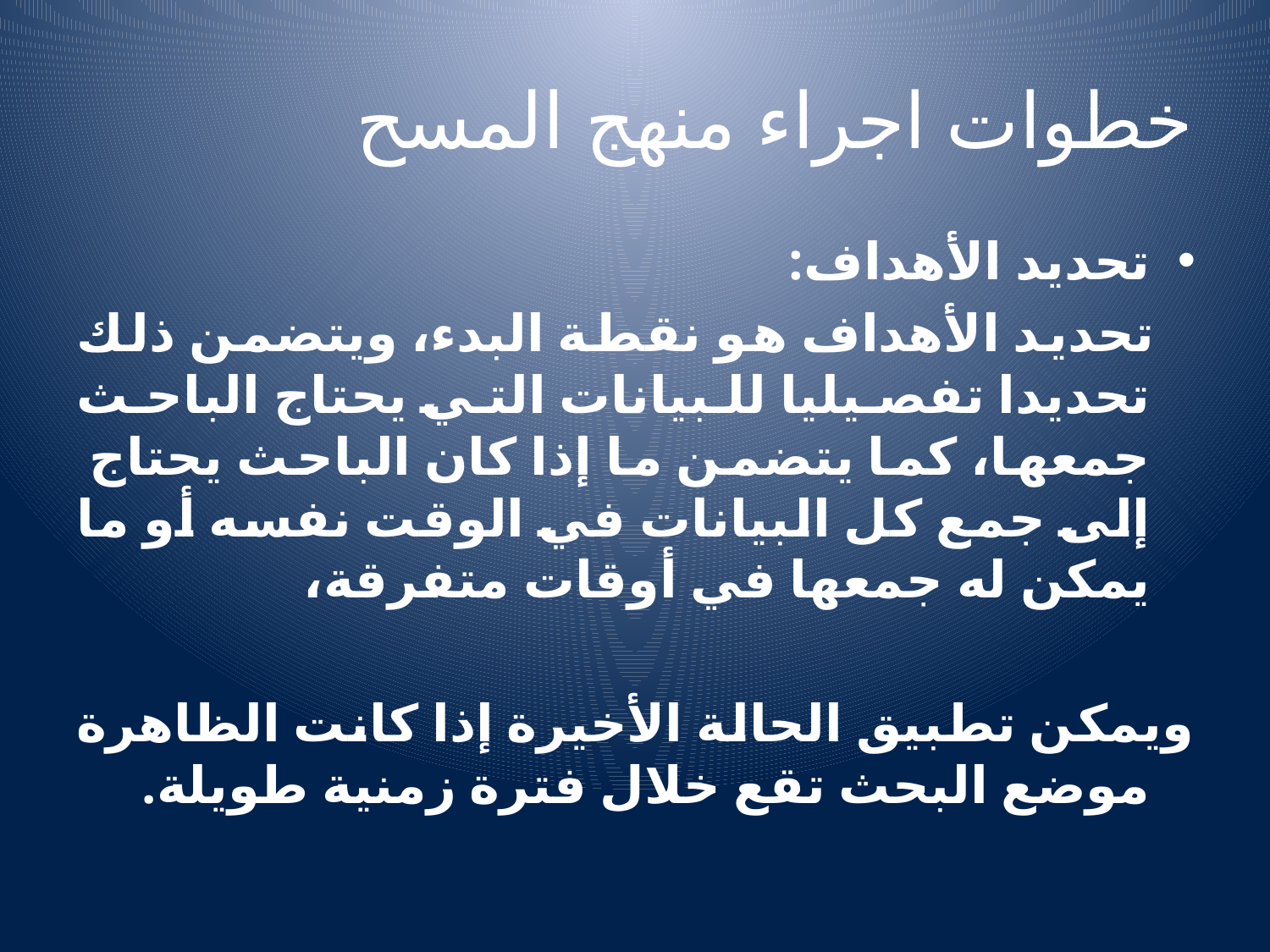

# خطوات اجراء منهج المسح
تحديد الأهداف:
   تحديد الأهداف هو نقطة البدء، ويتضمن ذلك تحديدا تفصيليا للبيانات التي يحتاج الباحث جمعها، كما يتضمن ما إذا كان الباحث يحتاج  إلى جمع كل البيانات في الوقت نفسه أو ما يمكن له جمعها في أوقات متفرقة،

ويمكن تطبيق الحالة الأخيرة إذا كانت الظاهرة موضع البحث تقع خلال فترة زمنية طويلة.